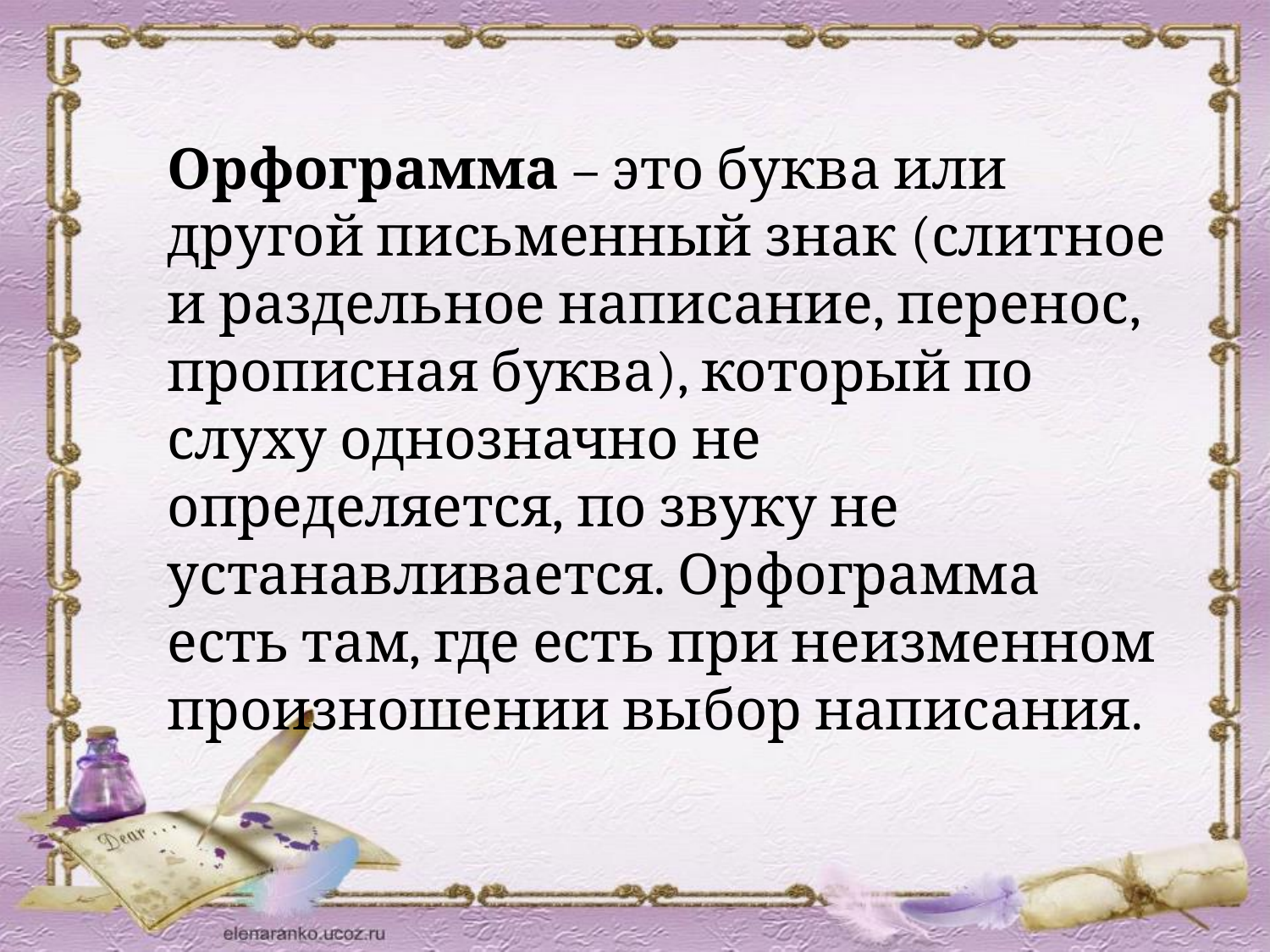

Орфограмма – это буква или другой письменный знак (слитное и раздельное написание, перенос, прописная буква), который по слуху однозначно не определяется, по звуку не устанавливается. Орфограмма есть там, где есть при неизменном произношении выбор написания.